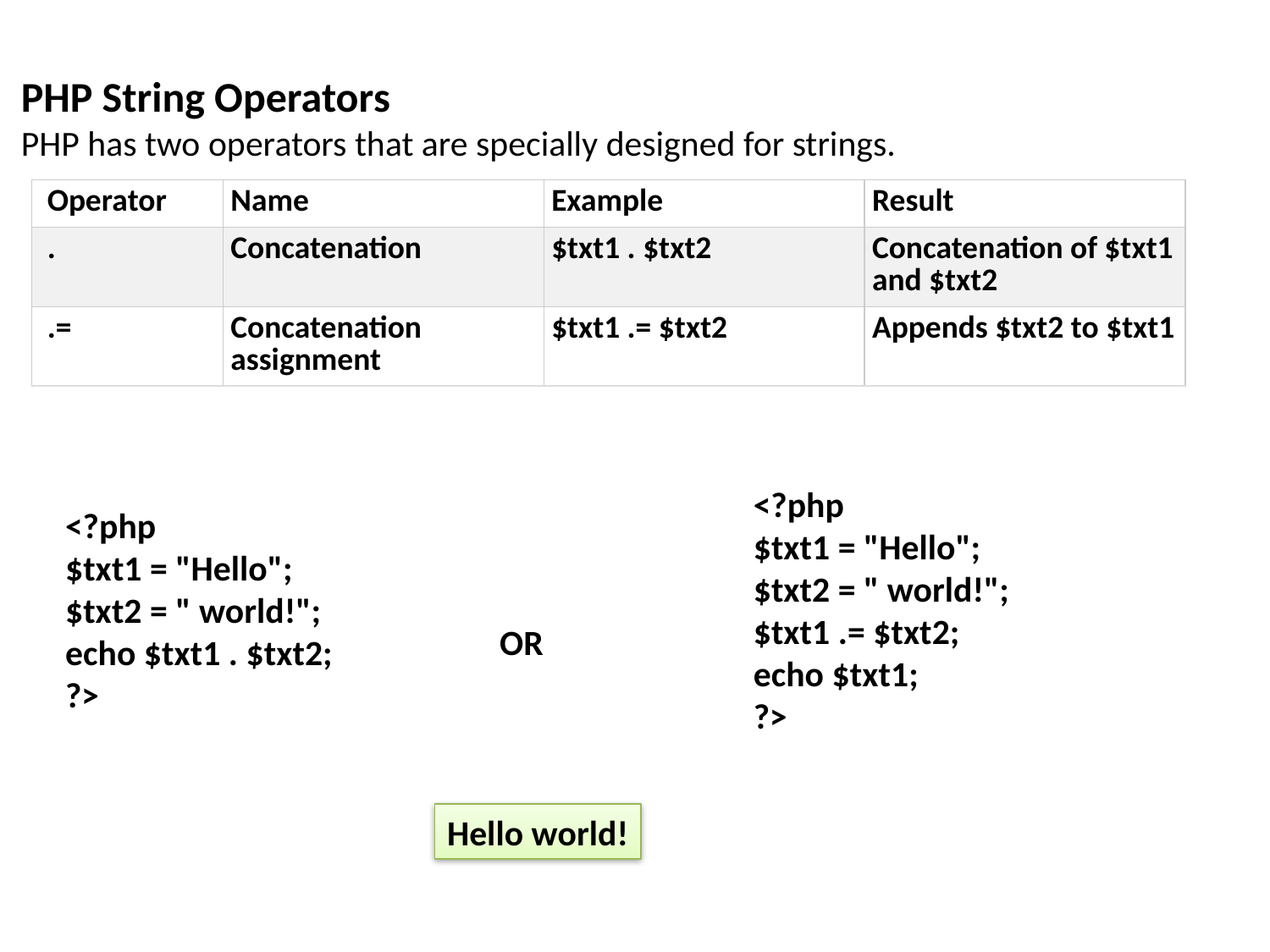

PHP String Operators
PHP has two operators that are specially designed for strings.
| Operator | Name | Example | Result |
| --- | --- | --- | --- |
| . | Concatenation | $txt1 . $txt2 | Concatenation of $txt1 and $txt2 |
| .= | Concatenation assignment | $txt1 .= $txt2 | Appends $txt2 to $txt1 |
<?php
$txt1 = "Hello";
$txt2 = " world!";
$txt1 .= $txt2;
echo $txt1;
?>
<?php
$txt1 = "Hello";
$txt2 = " world!";
echo $txt1 . $txt2;
?>
OR
Hello world!